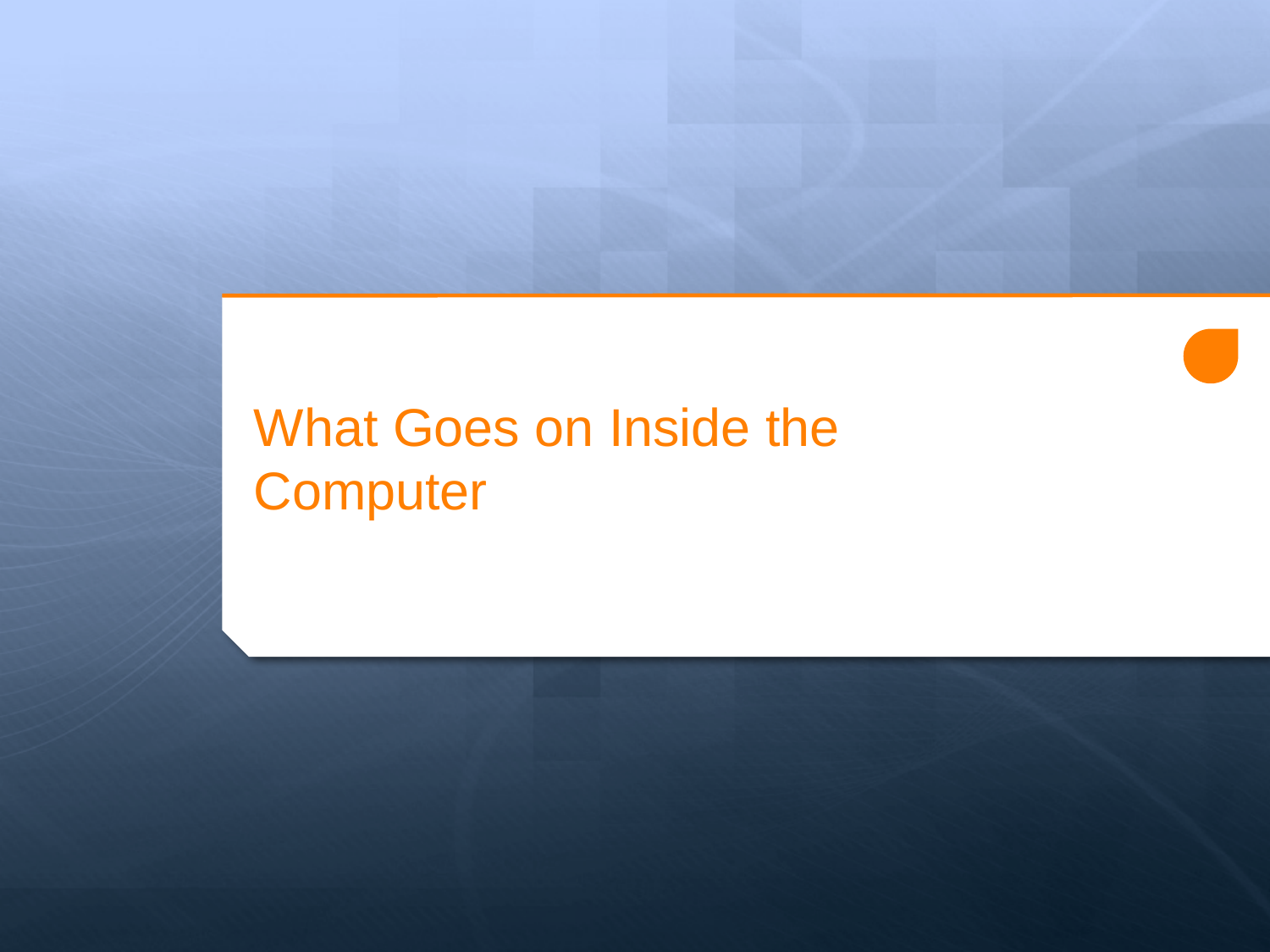

# What Goes on Inside the Computer